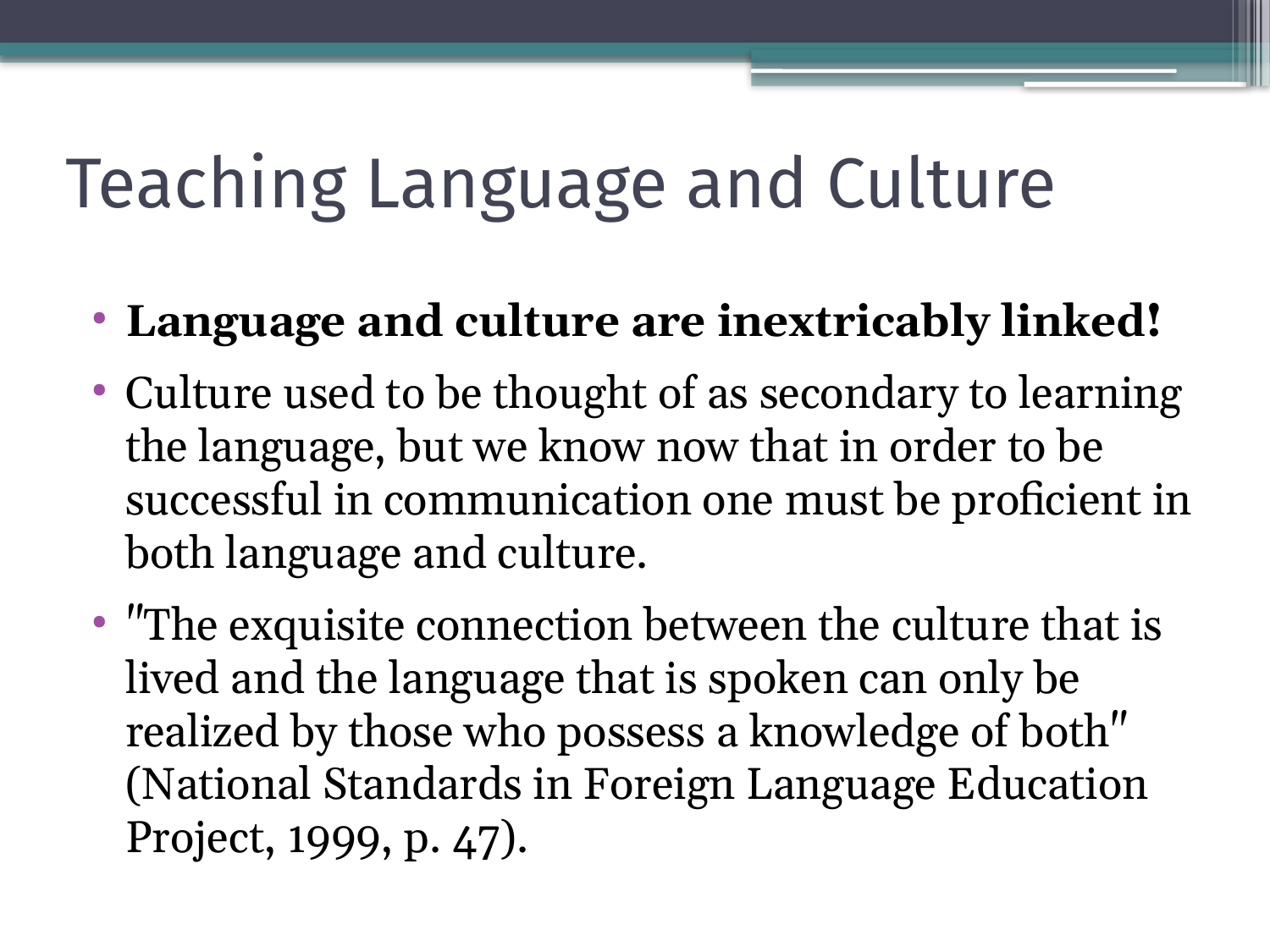

# Teaching Language and Culture
Language and culture are inextricably linked!
Culture used to be thought of as secondary to learning the language, but we know now that in order to be successful in communication one must be proficient in both language and culture.
"The exquisite connection between the culture that is lived and the language that is spoken can only be realized by those who possess a knowledge of both" (National Standards in Foreign Language Education Project, 1999, p. 47).